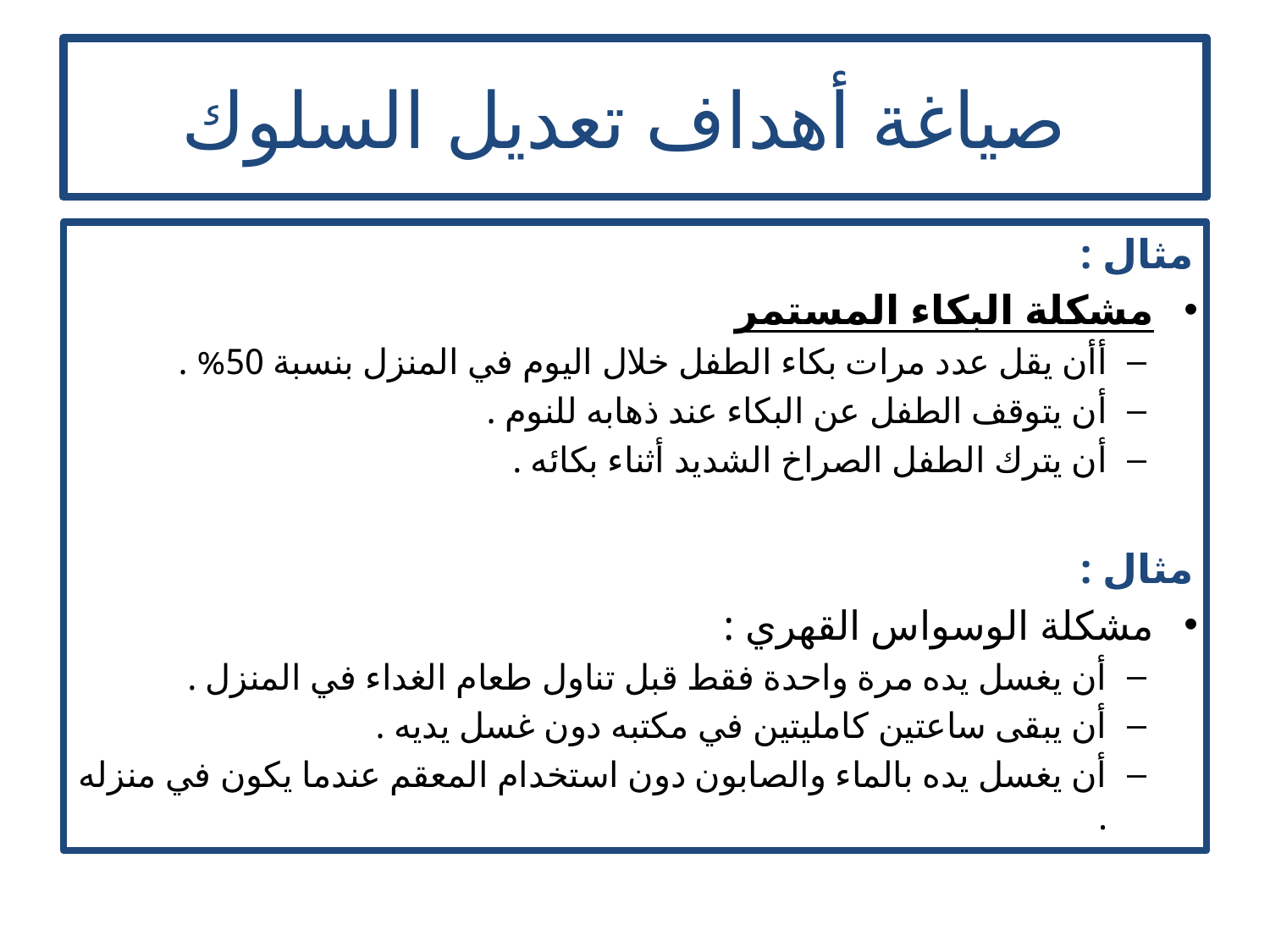

# صياغة أهداف تعديل السلوك
مثال :
مشكلة البكاء المستمر
أأن يقل عدد مرات بكاء الطفل خلال اليوم في المنزل بنسبة 50% .
أن يتوقف الطفل عن البكاء عند ذهابه للنوم .
أن يترك الطفل الصراخ الشديد أثناء بكائه .

مثال :
مشكلة الوسواس القهري :
أن يغسل يده مرة واحدة فقط قبل تناول طعام الغداء في المنزل .
أن يبقى ساعتين كامليتين في مكتبه دون غسل يديه .
أن يغسل يده بالماء والصابون دون استخدام المعقم عندما يكون في منزله .